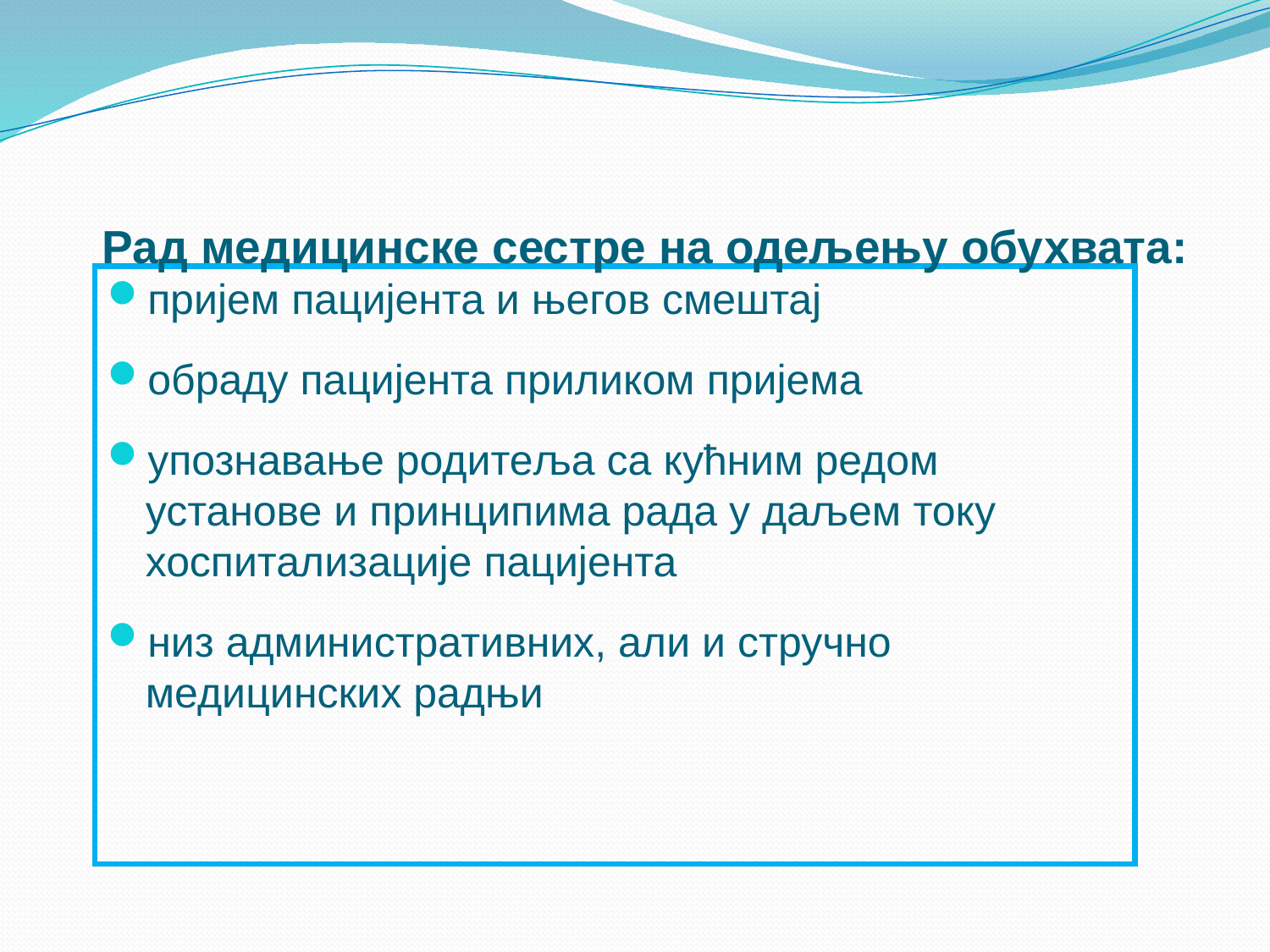

# Рад медицинске сестре на одељењу обухвата:
пријем пацијента и његов смештај
обраду пацијента приликом пријема
упознавање родитеља са кућним редом установе и принципима рада у даљем току хоспитализације пацијента
низ административних, али и стручно медицинских радњи